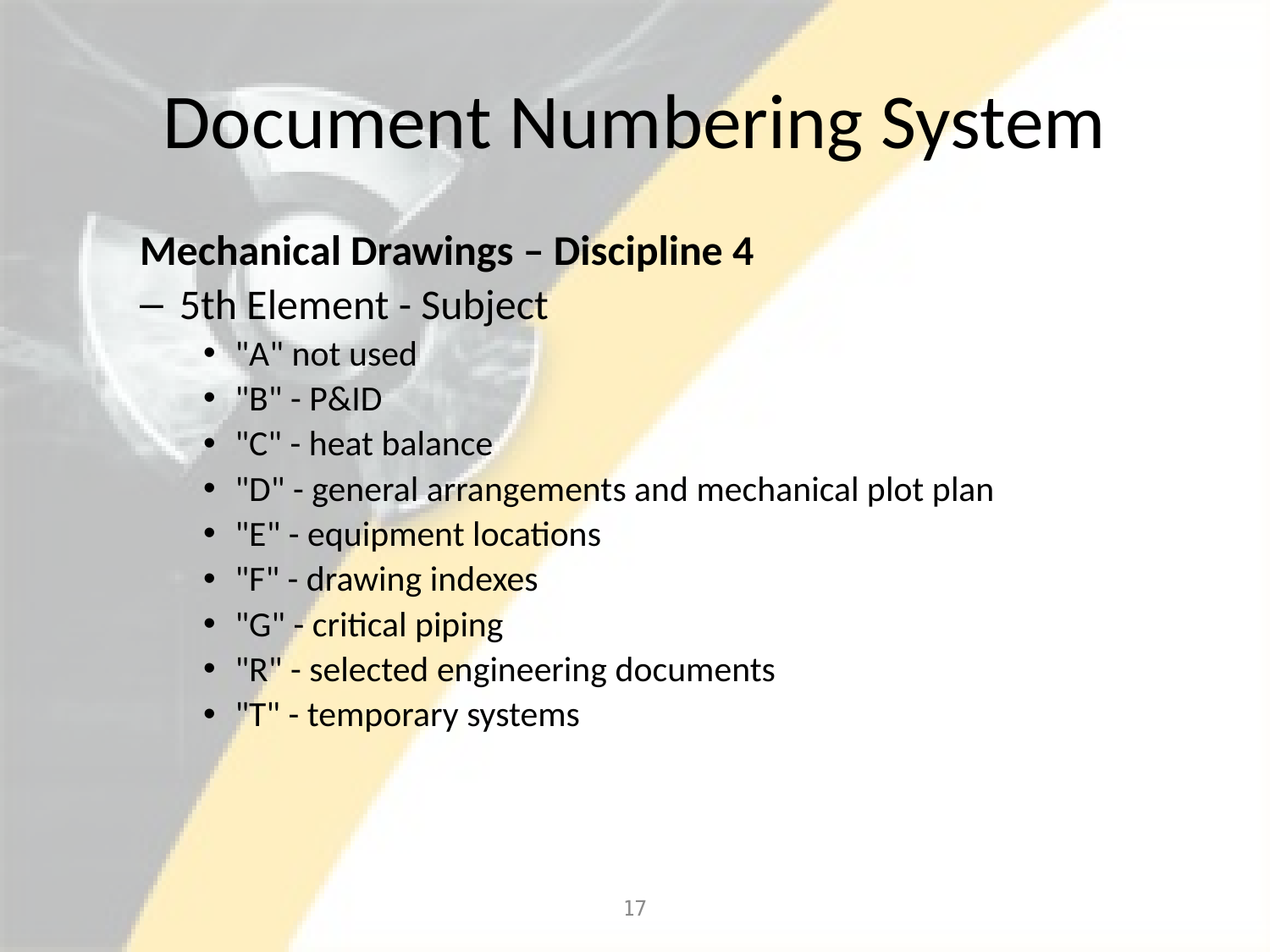

# Document Numbering System
Mechanical Drawings – Discipline 4
5th Element - Subject
"A" not used
"B" - P&ID
"C" - heat balance
"D" - general arrangements and mechanical plot plan
"E" - equipment locations
"F" - drawing indexes
"G" - critical piping
"R" - selected engineering documents
"T" - temporary systems
17